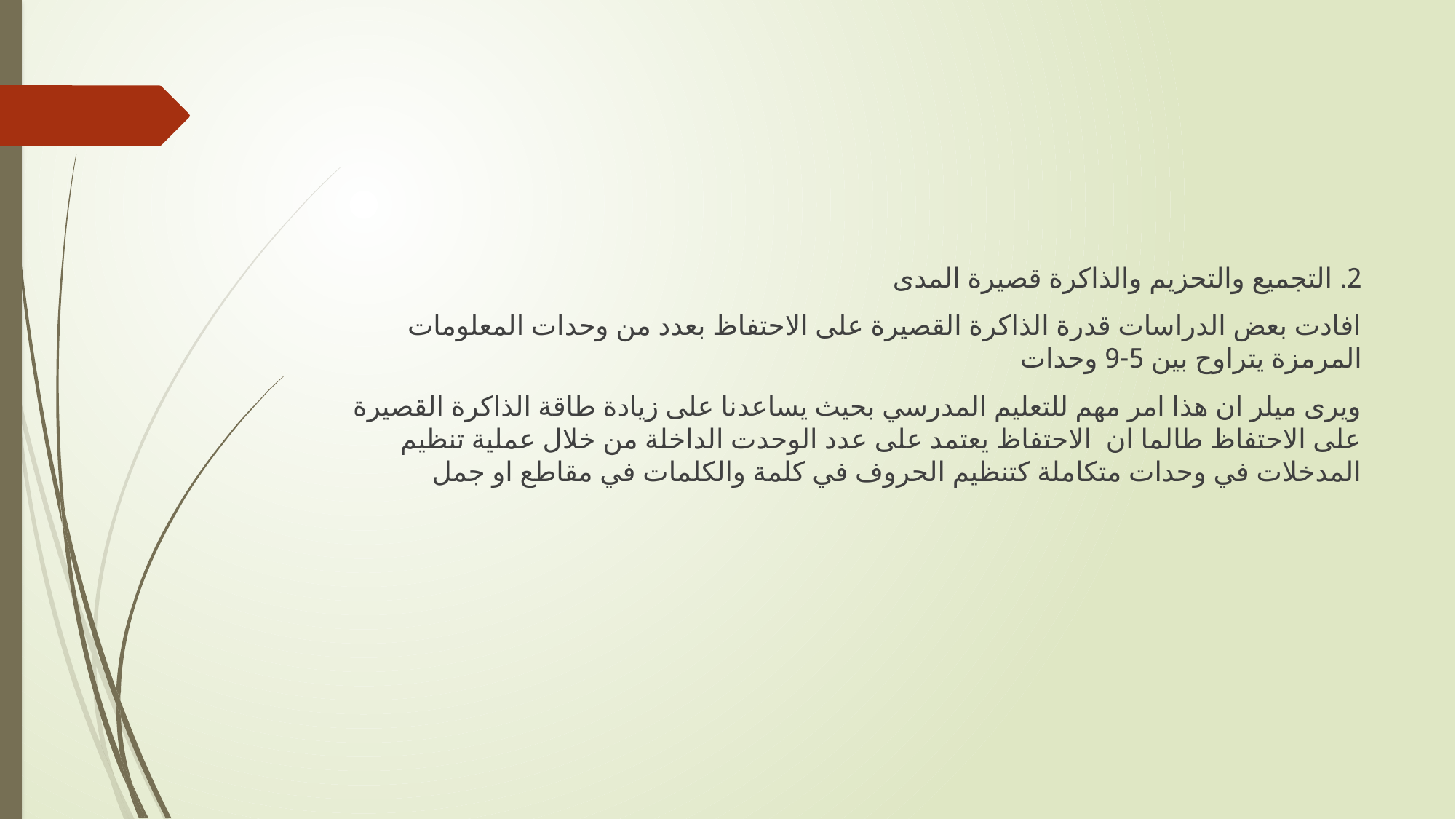

#
2. التجميع والتحزيم والذاكرة قصيرة المدى
افادت بعض الدراسات قدرة الذاكرة القصيرة على الاحتفاظ بعدد من وحدات المعلومات المرمزة يتراوح بين 5-9 وحدات
ويرى ميلر ان هذا امر مهم للتعليم المدرسي بحيث يساعدنا على زيادة طاقة الذاكرة القصيرة على الاحتفاظ طالما ان  الاحتفاظ يعتمد على عدد الوحدت الداخلة من خلال عملية تنظيم المدخلات في وحدات متكاملة كتنظيم الحروف في كلمة والكلمات في مقاطع او جمل